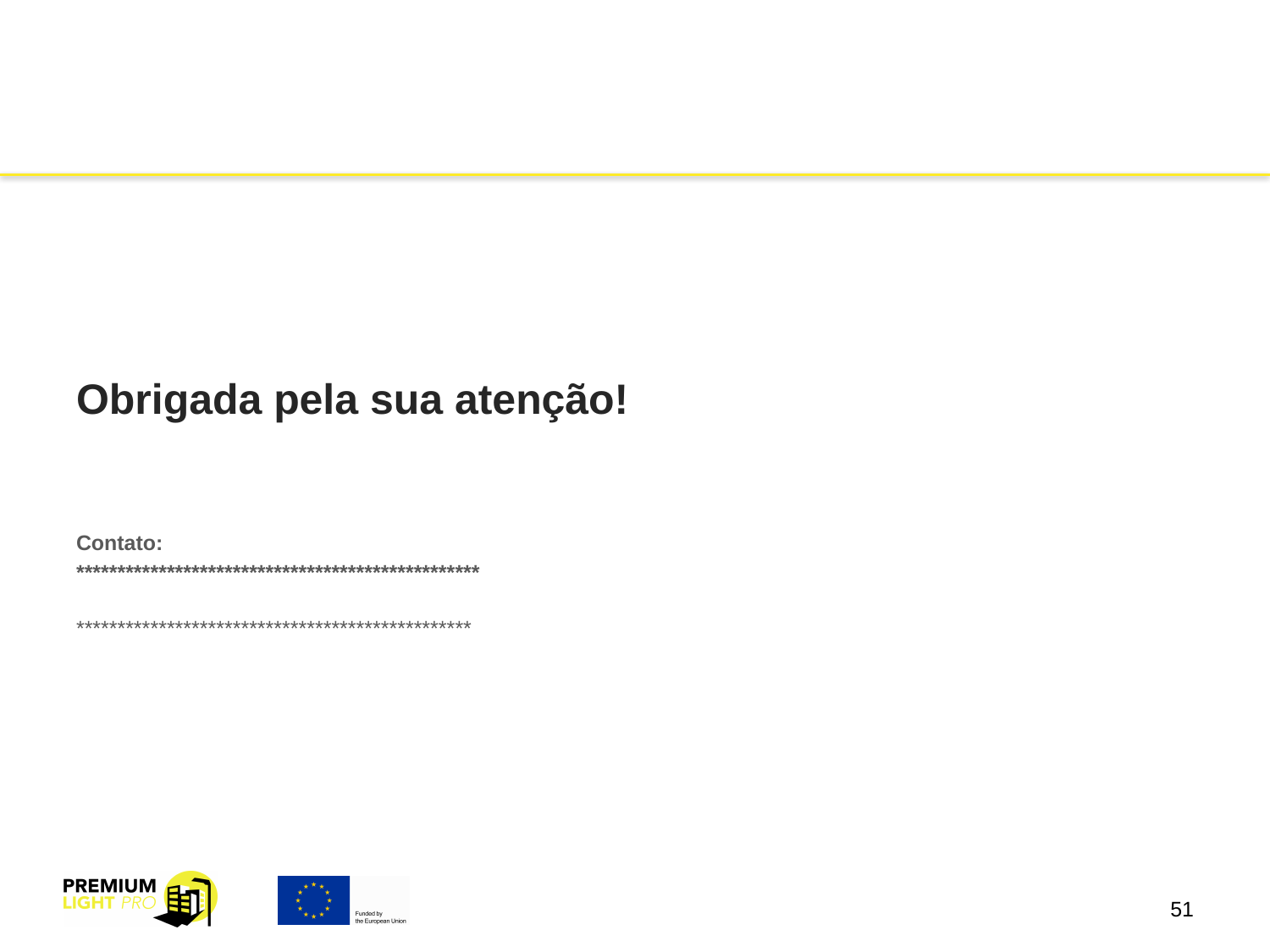

Obrigada pela sua atenção!
Contato:
*************************************************

************************************************